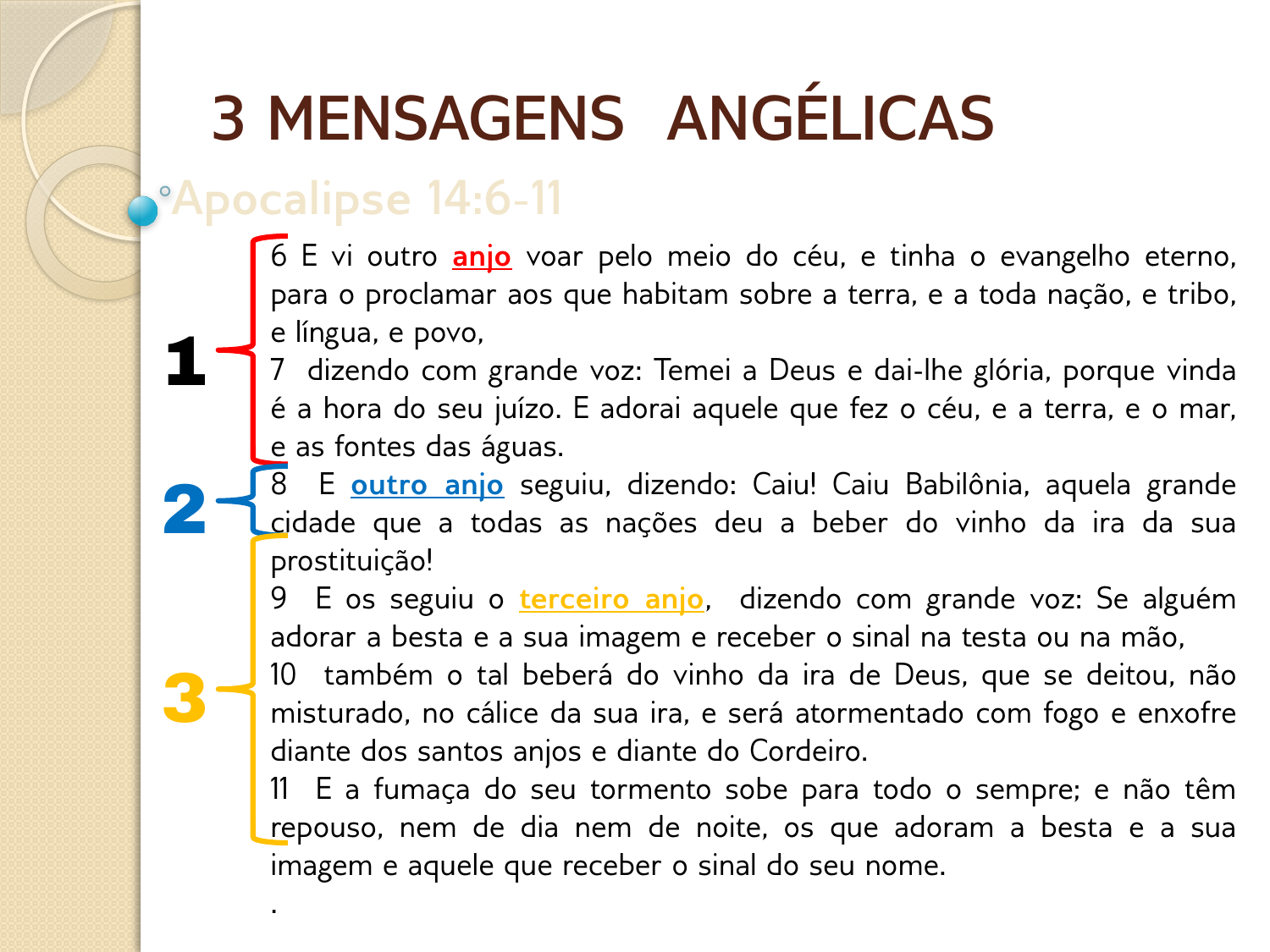

3 MENSAGENS  ANGÉLICAS
Apocalipse 14:6-11
6 E vi outro anjo voar pelo meio do céu, e tinha o evangelho eterno, para o proclamar aos que habitam sobre a terra, e a toda nação, e tribo, e língua, e povo,
7  dizendo com grande voz: Temei a Deus e dai-lhe glória, porque vinda é a hora do seu juízo. E adorai aquele que fez o céu, e a terra, e o mar, e as fontes das águas.
8  E outro anjo seguiu, dizendo: Caiu! Caiu Babilônia, aquela grande cidade que a todas as nações deu a beber do vinho da ira da sua prostituição!
9  E os seguiu o terceiro anjo,  dizendo com grande voz: Se alguém adorar a besta e a sua imagem e receber o sinal na testa ou na mão,
10  também o tal beberá do vinho da ira de Deus, que se deitou, não misturado, no cálice da sua ira, e será atormentado com fogo e enxofre diante dos santos anjos e diante do Cordeiro.
11  E a fumaça do seu tormento sobe para todo o sempre; e não têm repouso, nem de dia nem de noite, os que adoram a besta e a sua imagem e aquele que receber o sinal do seu nome.
.

1
2

3